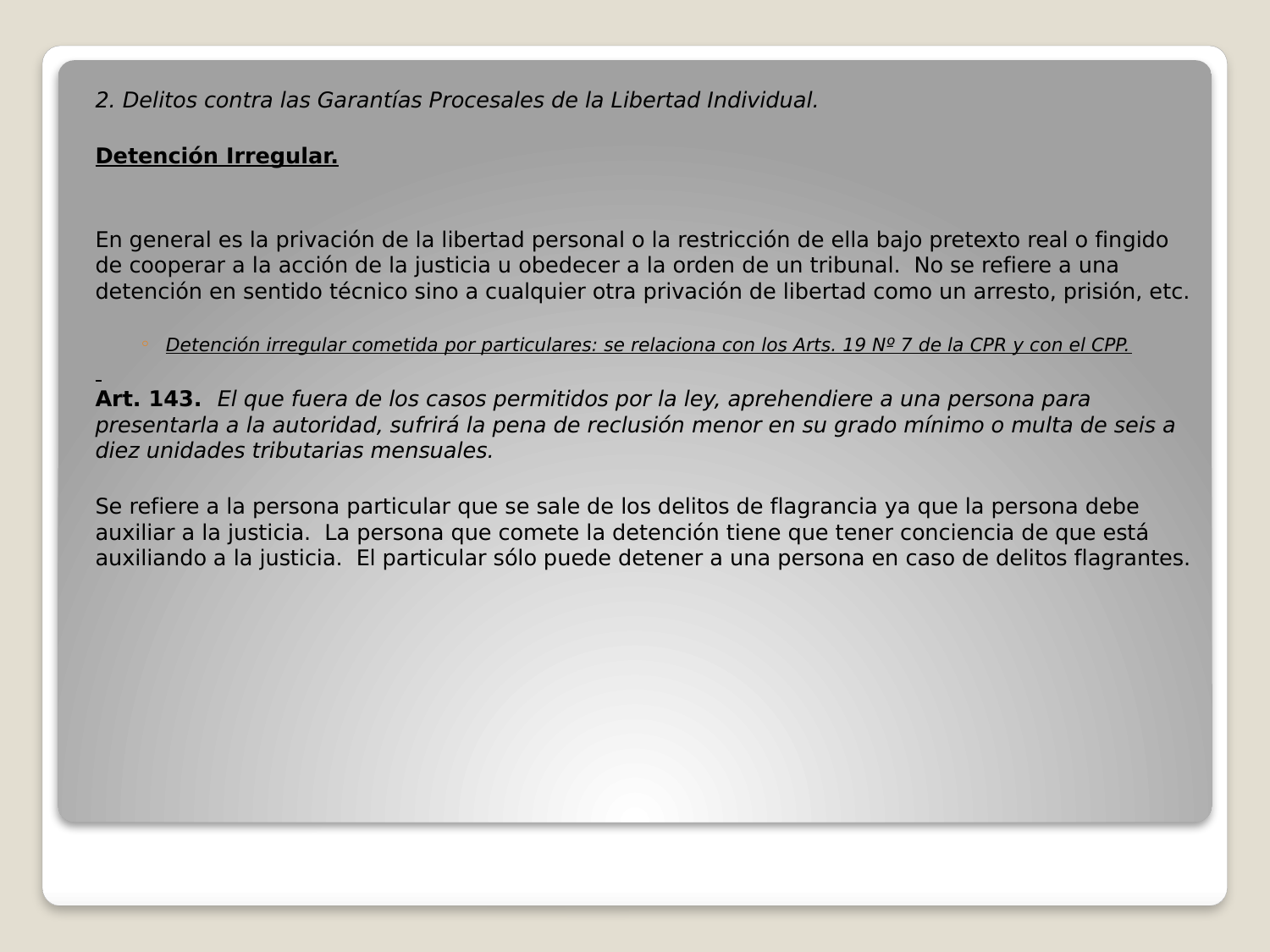

2. Delitos contra las Garantías Procesales de la Libertad Individual.

Detención Irregular.

En general es la privación de la libertad personal o la restricción de ella bajo pretexto real o fingido de cooperar a la acción de la justicia u obedecer a la orden de un tribunal.  No se refiere a una detención en sentido técnico sino a cualquier otra privación de libertad como un arresto, prisión, etc.

Detención irregular cometida por particulares: se relaciona con los Arts. 19 Nº 7 de la CPR y con el CPP.

Art. 143.  El que fuera de los casos permitidos por la ley, aprehendiere a una persona para presentarla a la autoridad, sufrirá la pena de reclusión menor en su grado mínimo o multa de seis a diez unidades tributarias mensuales.

Se refiere a la persona particular que se sale de los delitos de flagrancia ya que la persona debe auxiliar a la justicia.  La persona que comete la detención tiene que tener conciencia de que está auxiliando a la justicia.  El particular sólo puede detener a una persona en caso de delitos flagrantes.

#